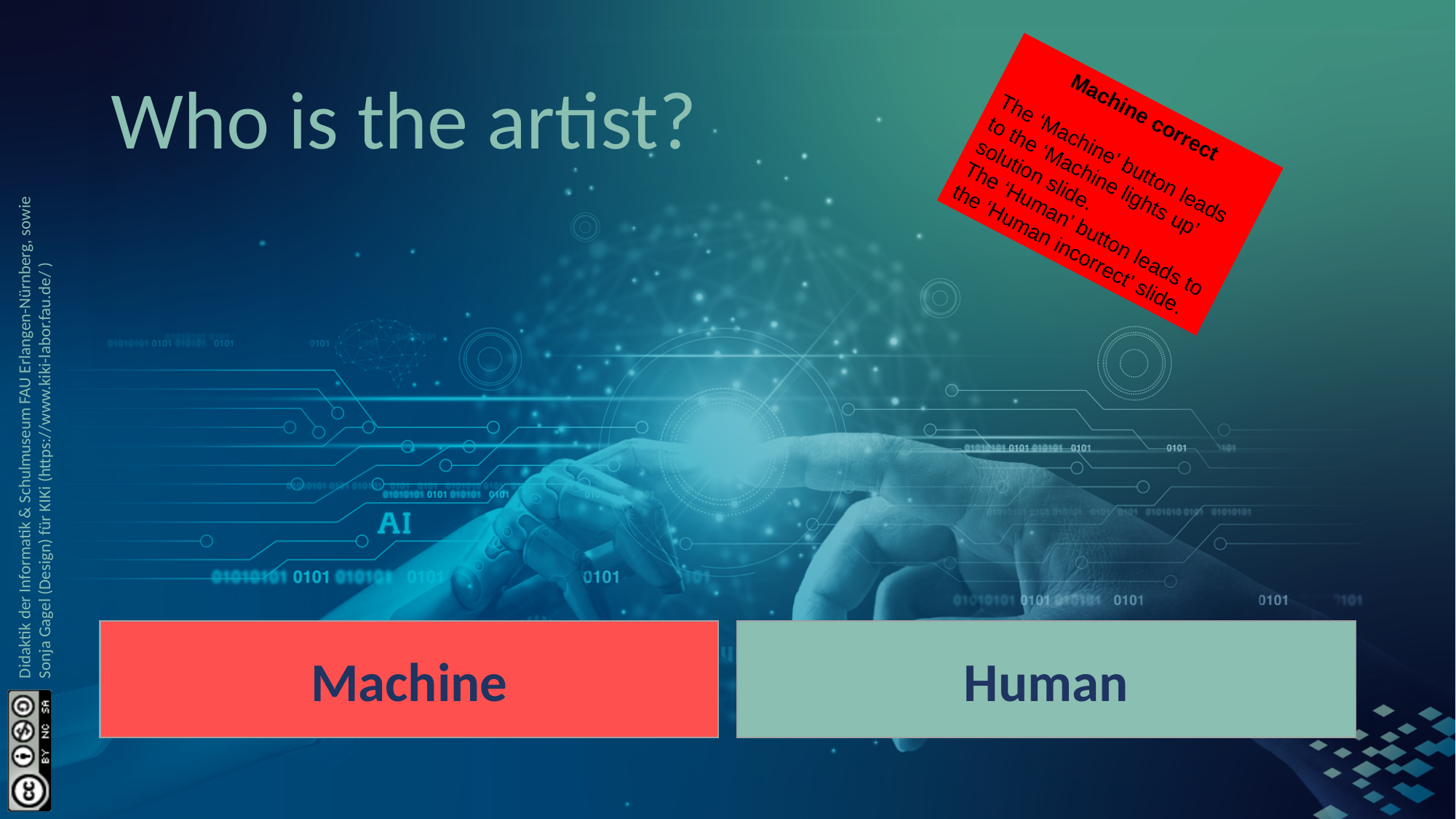

# Who is the artist?
Machine correct

The ‘Machine’ button leads to the ‘Machine lights up’ solution slide.
The ‘Human’ button leads to the ‘Human incorrect’ slide.

Human
Machine